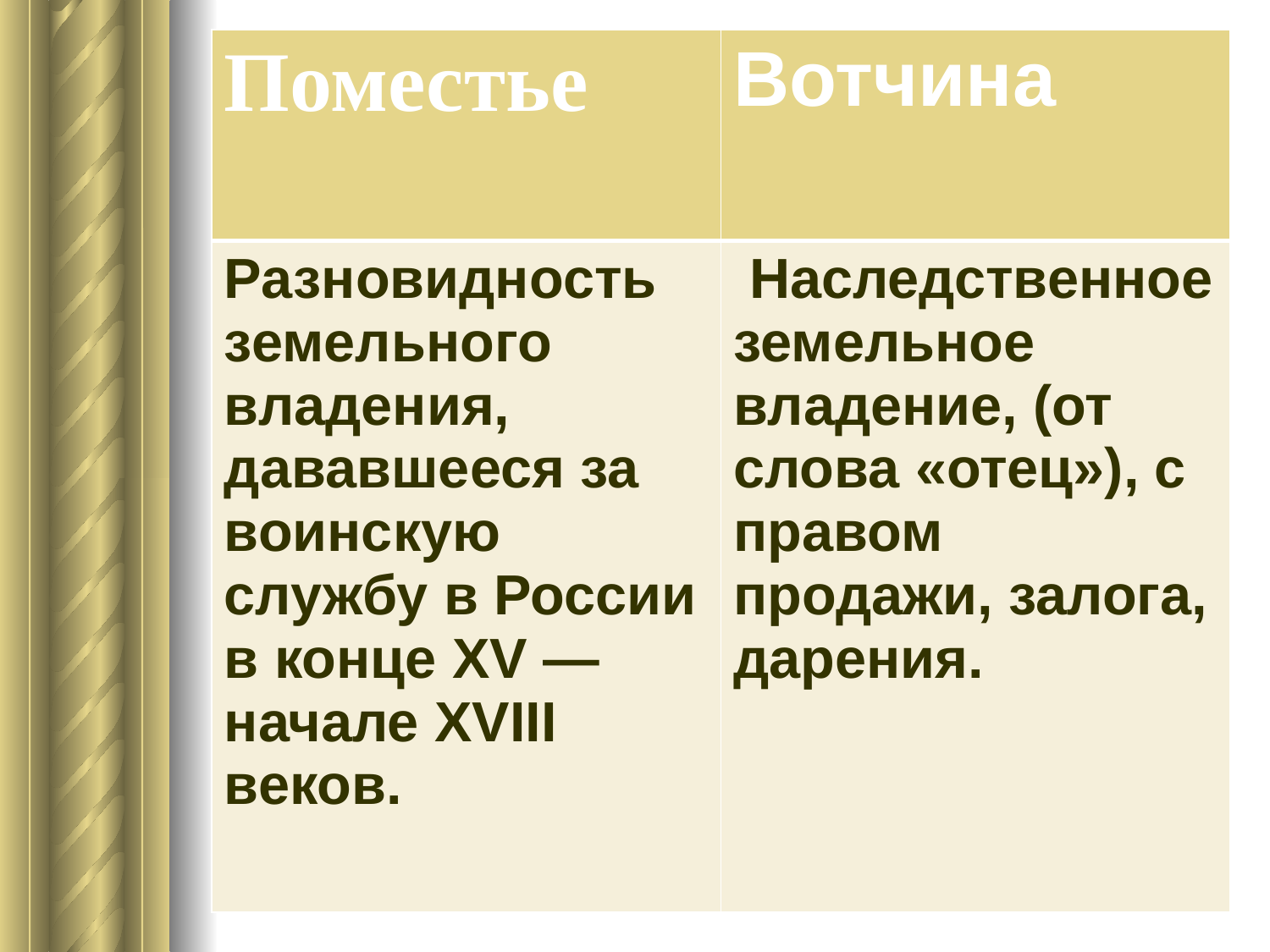

| Поместье | Вотчина |
| --- | --- |
| Разновидность земельного владения, дававшееся за воинскую службу в России в конце XV — начале XVIII веков. | Наследственное земельное владение, (от слова «отец»), с правом продажи, залога, дарения. |